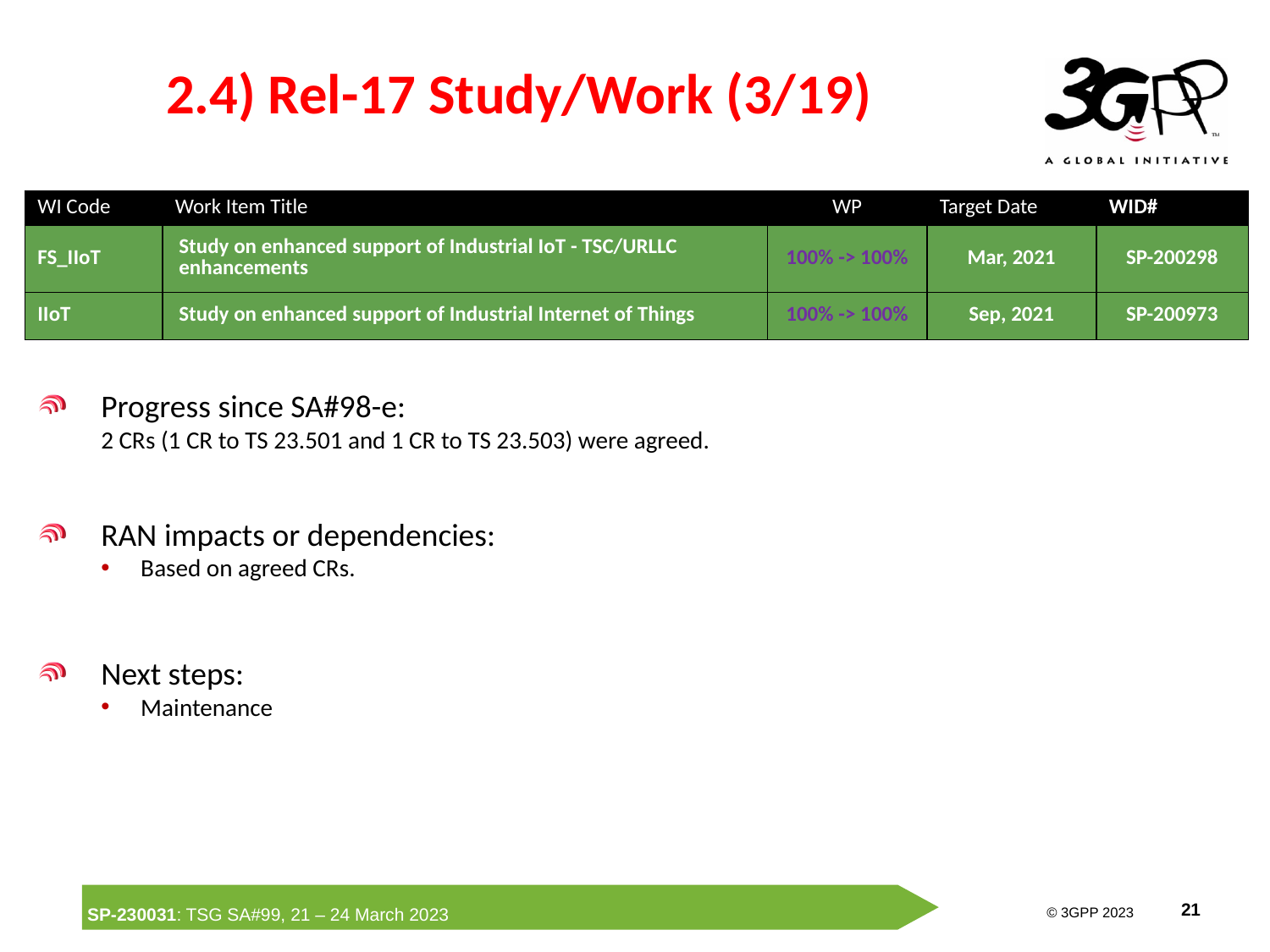

# 2.4) Rel-17 Study/Work (3/19)
| WI Code | Work Item Title | WP | Target Date | WID# |
| --- | --- | --- | --- | --- |
| FS\_IIoT | Study on enhanced support of Industrial IoT - TSC/URLLC enhancements | 100% -> 100% | Mar, 2021 | SP-200298 |
| IIoT | Study on enhanced support of Industrial Internet of Things | 100% -> 100% | Sep, 2021 | SP-200973 |
Progress since SA#98-e:
2 CRs (1 CR to TS 23.501 and 1 CR to TS 23.503) were agreed.

RAN impacts or dependencies:
Based on agreed CRs.

Next steps:
Maintenance